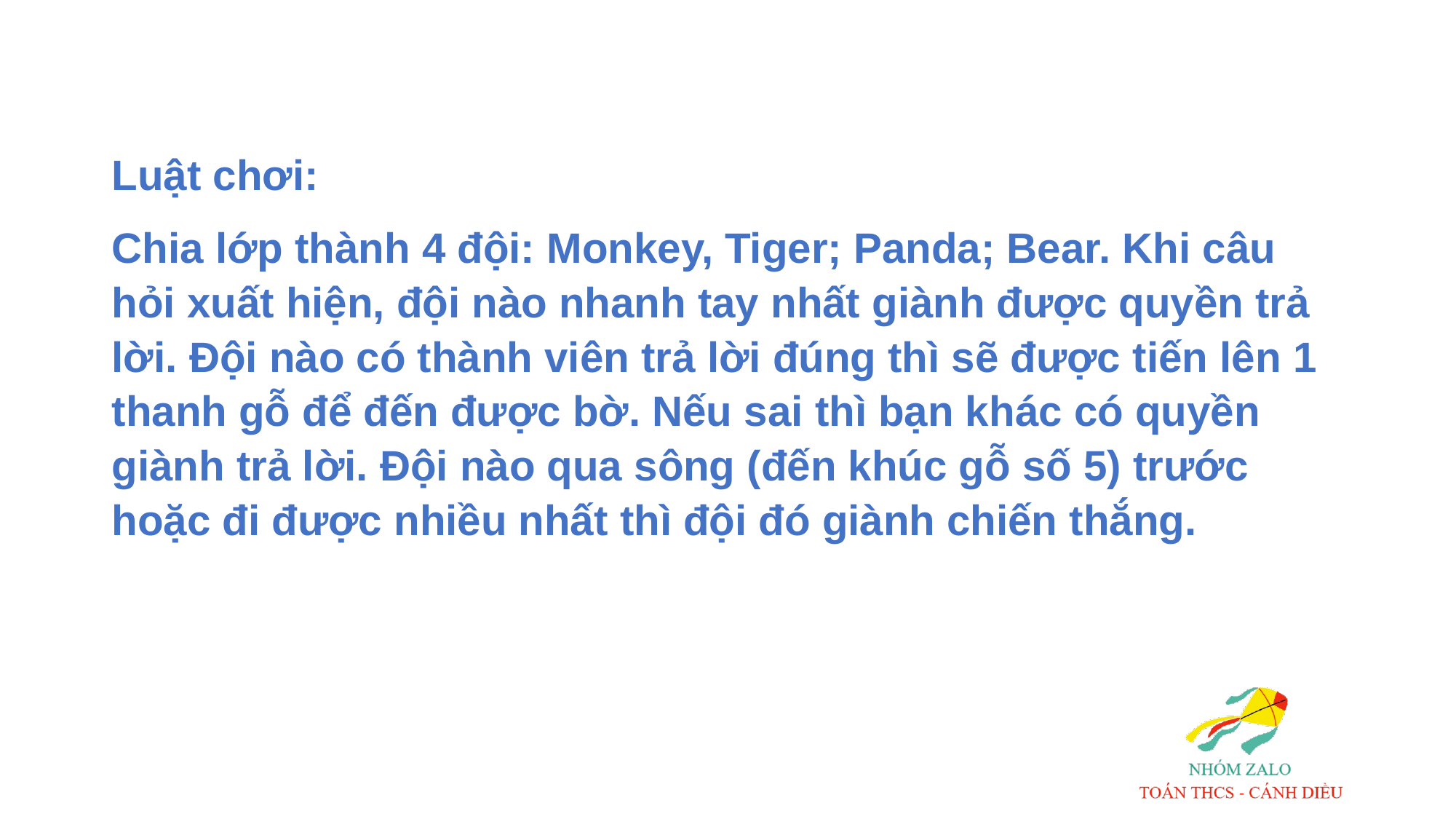

Luật chơi:
Chia lớp thành 4 đội: Monkey, Tiger; Panda; Bear. Khi câu hỏi xuất hiện, đội nào nhanh tay nhất giành được quyền trả lời. Đội nào có thành viên trả lời đúng thì sẽ được tiến lên 1 thanh gỗ để đến được bờ. Nếu sai thì bạn khác có quyền giành trả lời. Đội nào qua sông (đến khúc gỗ số 5) trước hoặc đi được nhiều nhất thì đội đó giành chiến thắng.